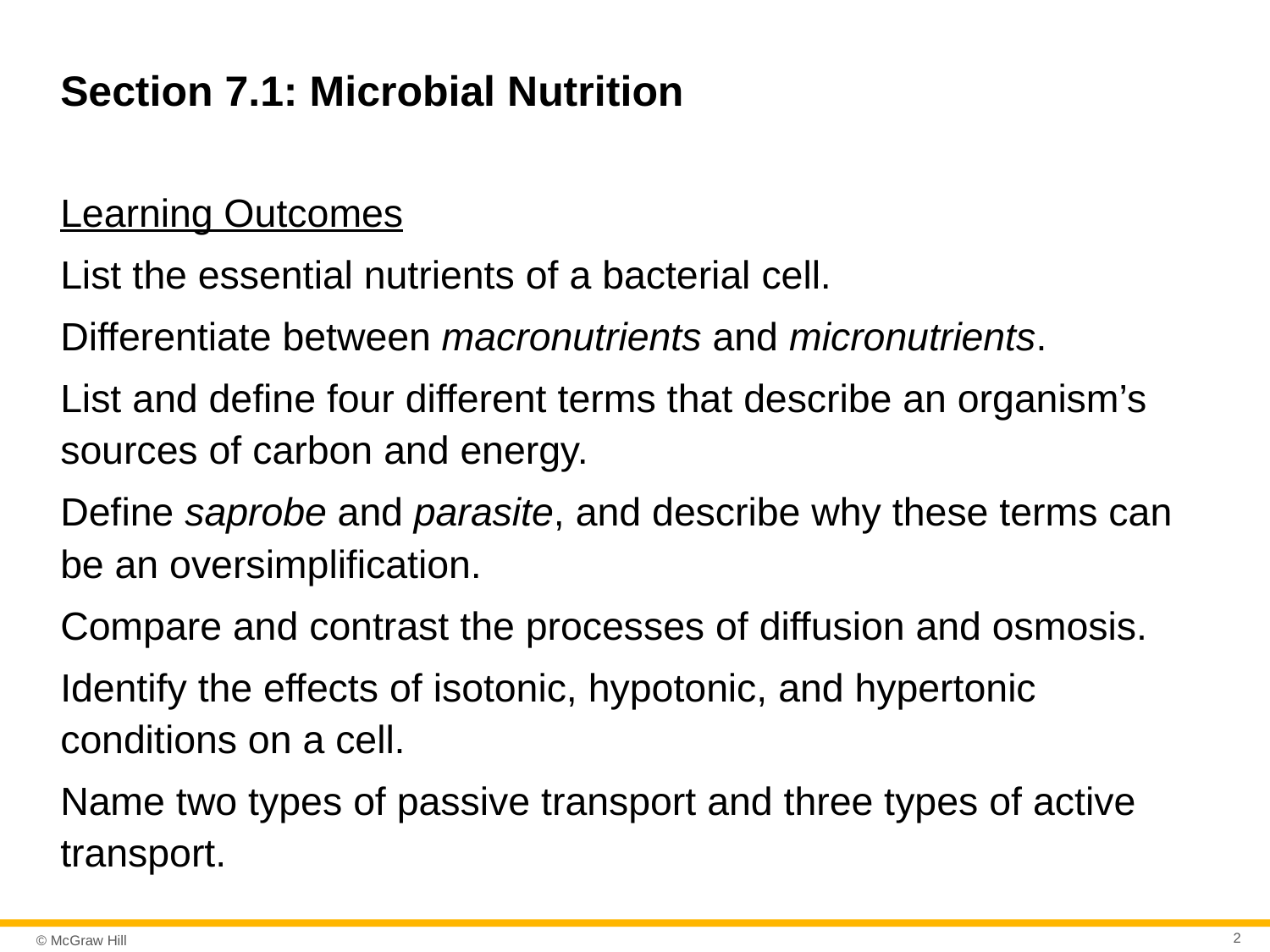

# Section 7.1: Microbial Nutrition
Learning Outcomes
List the essential nutrients of a bacterial cell.
Differentiate between macronutrients and micronutrients.
List and define four different terms that describe an organism’s sources of carbon and energy.
Define saprobe and parasite, and describe why these terms can be an oversimplification.
Compare and contrast the processes of diffusion and osmosis.
Identify the effects of isotonic, hypotonic, and hypertonic conditions on a cell.
Name two types of passive transport and three types of active transport.